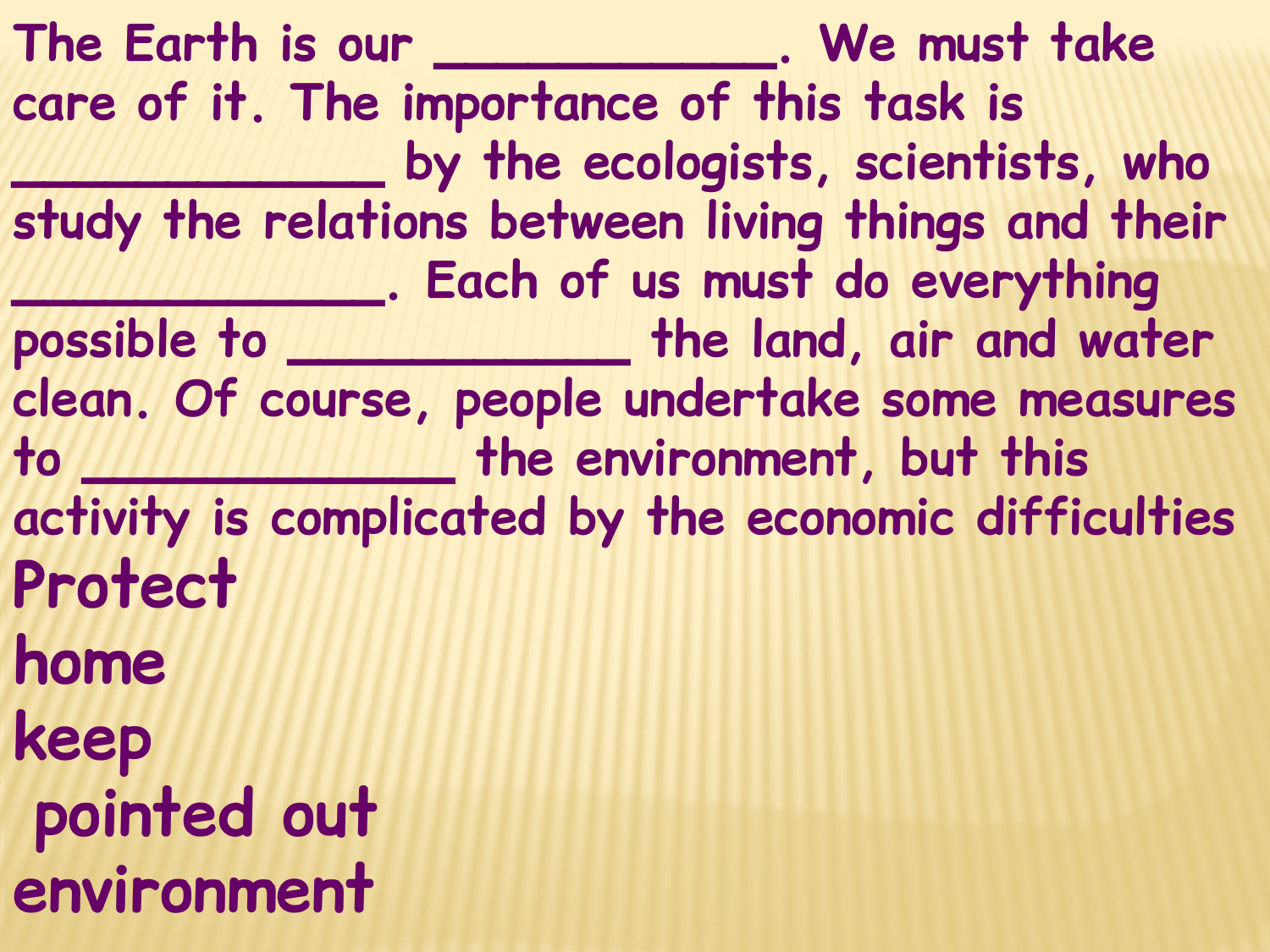

The Earth is our ___________. We must take care of it. The importance of this task is ____________ by the ecologists, scientists, who study the relations between living things and their ____________. Each of us must do everything possible to ___________ the land, air and water clean. Of course, people undertake some measures to ____________ the environment, but this activity is complicated by the economic difficulties
Protect
home
keep
 pointed out
environment